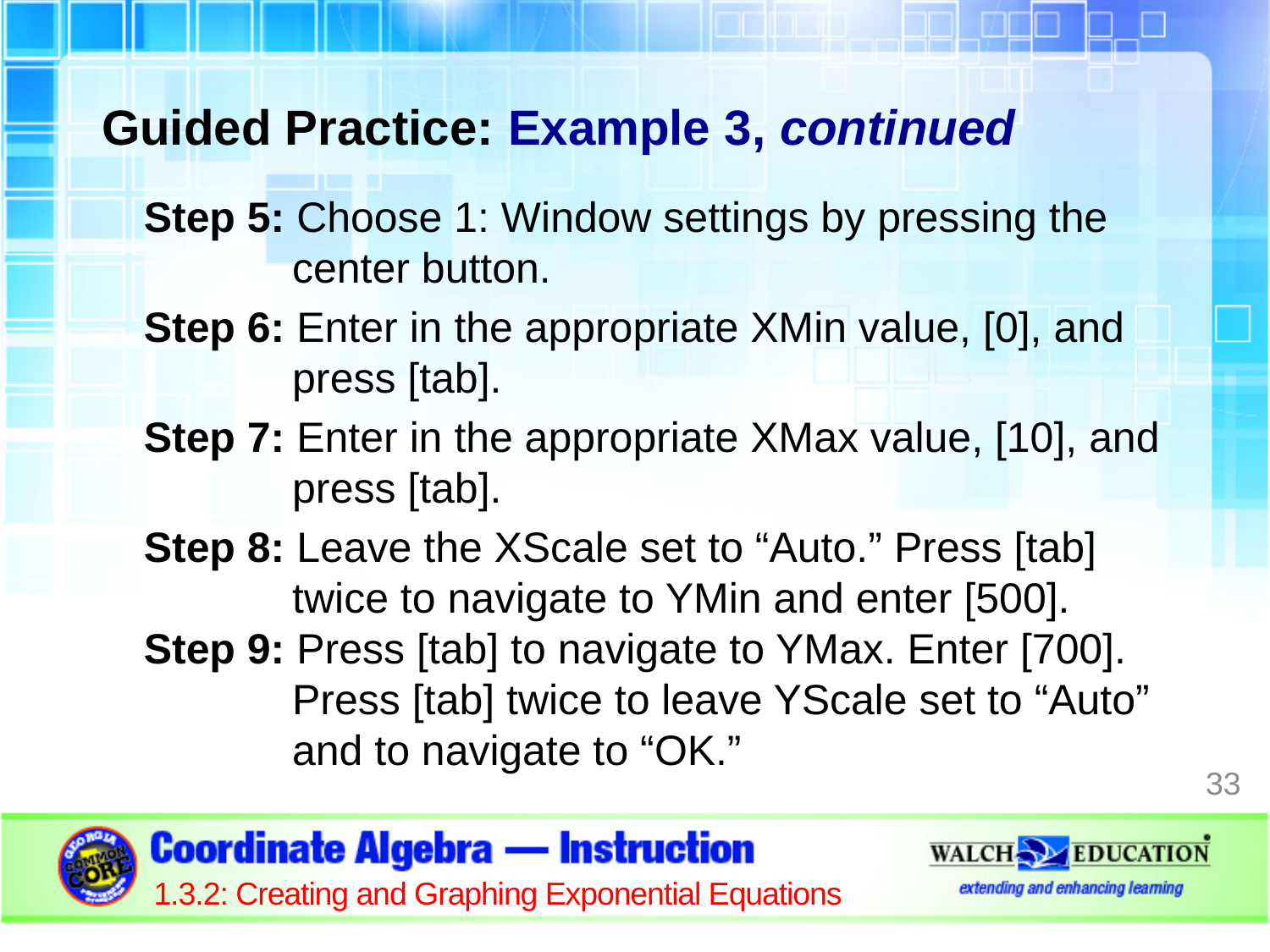

Guided Practice: Example 3, continued

Step 5: Choose 1: Window settings by pressing the center button.
Step 6: Enter in the appropriate XMin value, [0], and press [tab].
Step 7: Enter in the appropriate XMax value, [10], and press [tab].
Step 8: Leave the XScale set to “Auto.” Press [tab] twice to navigate to YMin and enter [500].
Step 9: Press [tab] to navigate to YMax. Enter [700]. Press [tab] twice to leave YScale set to “Auto” and to navigate to “OK.”

33
1.3.2: Creating and Graphing Exponential Equations